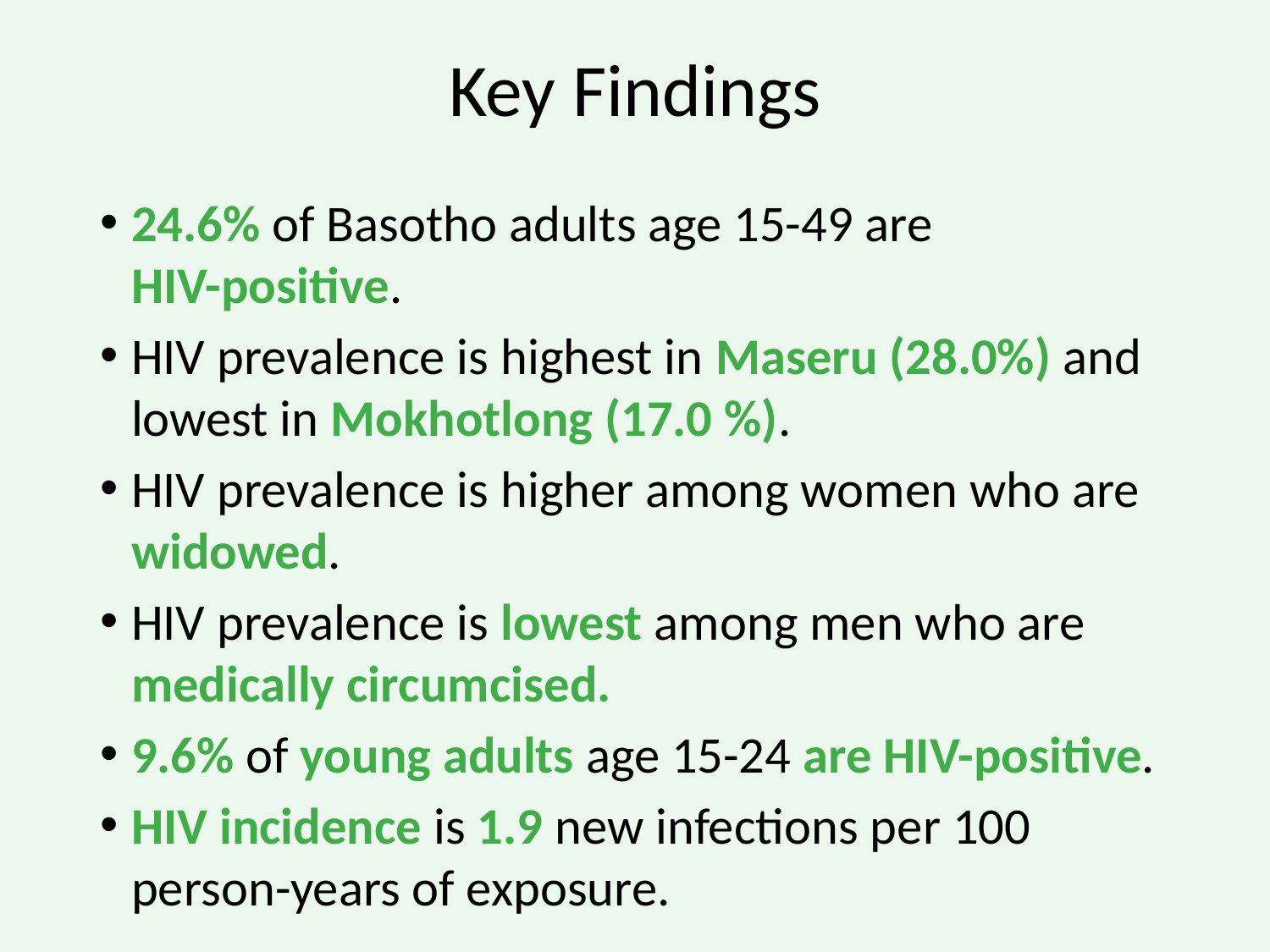

# Key Findings
24.6% of Basotho adults age 15-49 are
HIV-positive.
HIV prevalence is highest in Maseru (28.0%) and lowest in Mokhotlong (17.0 %).
HIV prevalence is higher among women who are widowed.
HIV prevalence is lowest among men who are medically circumcised.
9.6% of young adults age 15-24 are HIV-positive.
HIV incidence is 1.9 new infections per 100 person-years of exposure.